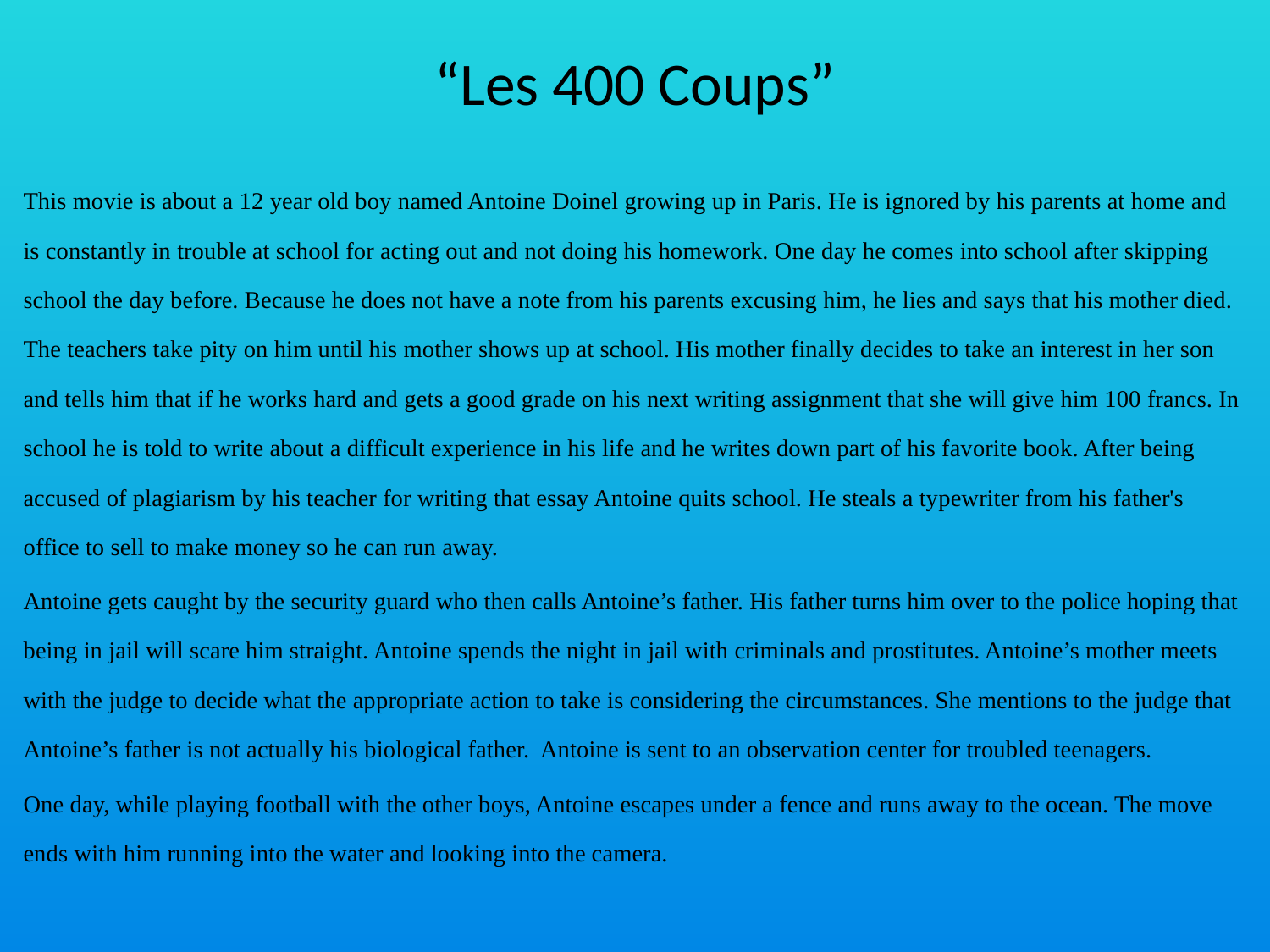

# “Les 400 Coups”
This movie is about a 12 year old boy named Antoine Doinel growing up in Paris. He is ignored by his parents at home and is constantly in trouble at school for acting out and not doing his homework. One day he comes into school after skipping school the day before. Because he does not have a note from his parents excusing him, he lies and says that his mother died. The teachers take pity on him until his mother shows up at school. His mother finally decides to take an interest in her son and tells him that if he works hard and gets a good grade on his next writing assignment that she will give him 100 francs. In school he is told to write about a difficult experience in his life and he writes down part of his favorite book. After being accused of plagiarism by his teacher for writing that essay Antoine quits school. He steals a typewriter from his father's office to sell to make money so he can run away.
Antoine gets caught by the security guard who then calls Antoine’s father. His father turns him over to the police hoping that being in jail will scare him straight. Antoine spends the night in jail with criminals and prostitutes. Antoine’s mother meets with the judge to decide what the appropriate action to take is considering the circumstances. She mentions to the judge that Antoine’s father is not actually his biological father.  Antoine is sent to an observation center for troubled teenagers.
One day, while playing football with the other boys, Antoine escapes under a fence and runs away to the ocean. The move ends with him running into the water and looking into the camera.